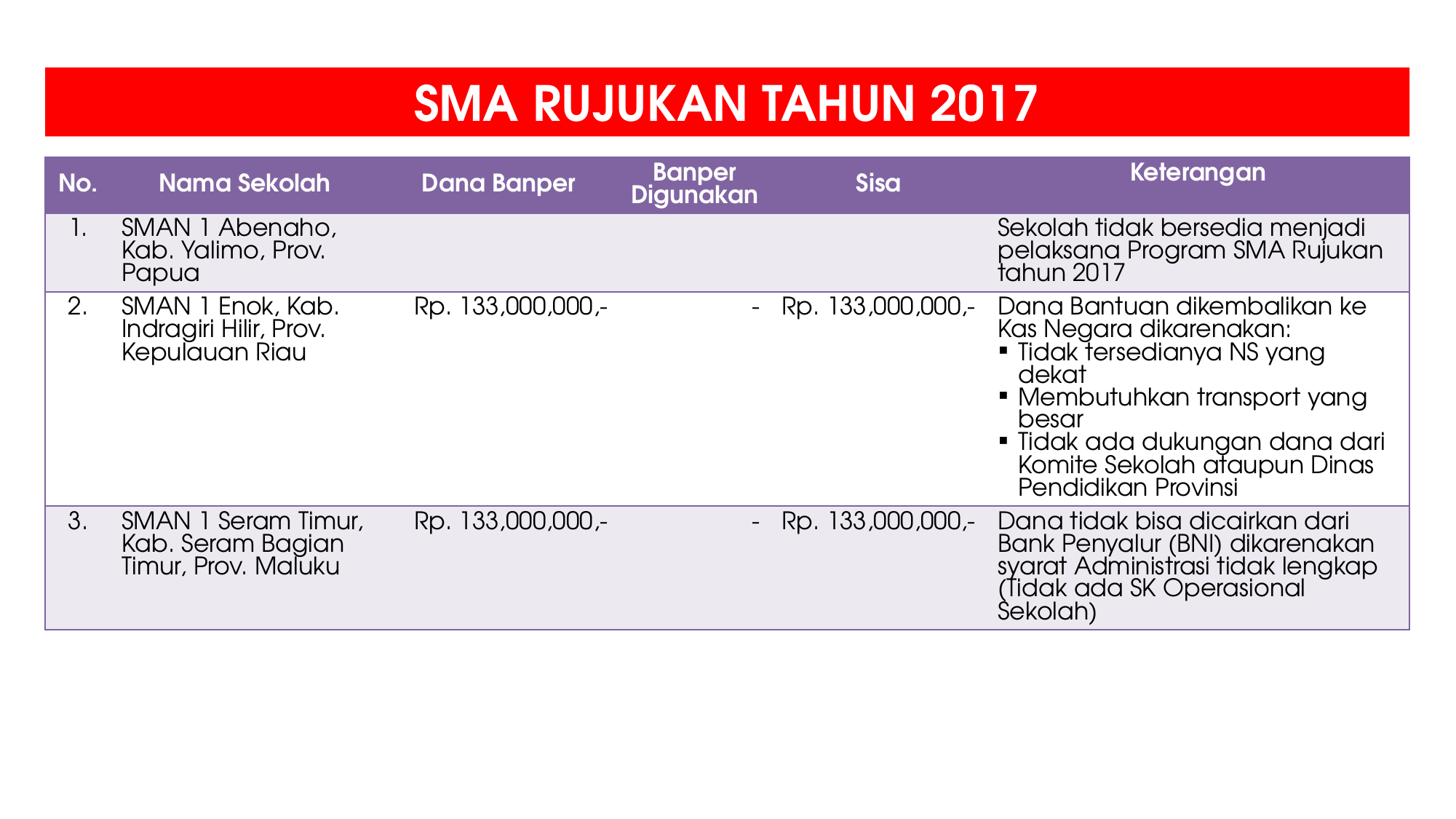

SMA RUJUKAN TAHUN 2017
| No. | Nama Sekolah | Dana Banper | Banper Digunakan | Sisa | Keterangan |
| --- | --- | --- | --- | --- | --- |
| 1. | SMAN 1 Abenaho, Kab. Yalimo, Prov. Papua |  |  |  | Sekolah tidak bersedia menjadi pelaksana Program SMA Rujukan tahun 2017 |
| 2. | SMAN 1 Enok, Kab. Indragiri Hilir, Prov. Kepulauan Riau | Rp. 133,000,000,- | - | Rp. 133,000,000,- | Dana Bantuan dikembalikan ke Kas Negara dikarenakan: Tidak tersedianya NS yang dekat Membutuhkan transport yang besar Tidak ada dukungan dana dari Komite Sekolah ataupun Dinas Pendidikan Provinsi |
| 3. | SMAN 1 Seram Timur, Kab. Seram Bagian Timur, Prov. Maluku | Rp. 133,000,000,- | - | Rp. 133,000,000,- | Dana tidak bisa dicairkan dari Bank Penyalur (BNI) dikarenakan syarat Administrasi tidak lengkap (Tidak ada SK Operasional Sekolah) |